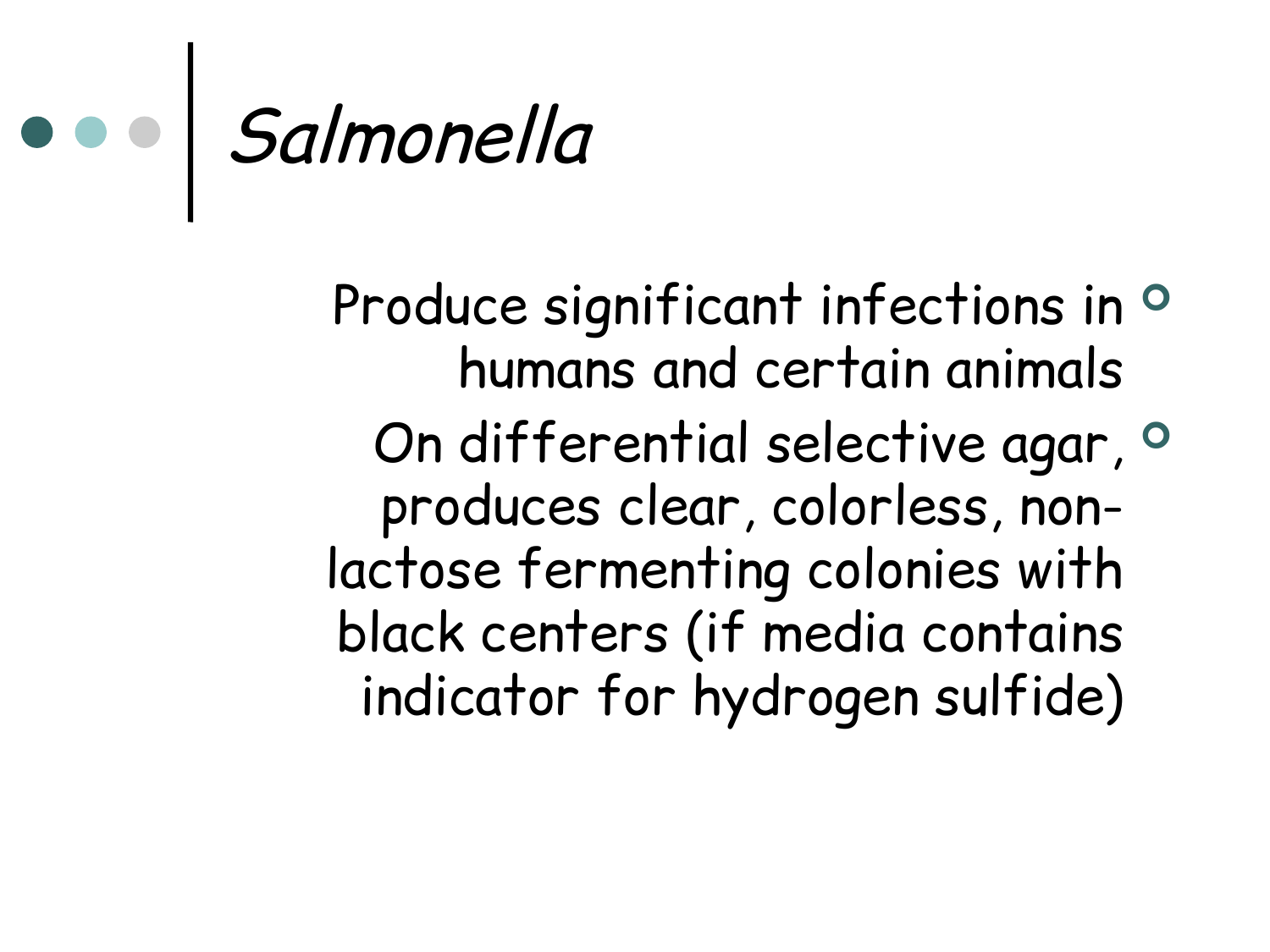

# Salmonella
Produce significant infections in humans and certain animals
On differential selective agar, produces clear, colorless, non-lactose fermenting colonies with black centers (if media contains indicator for hydrogen sulfide)